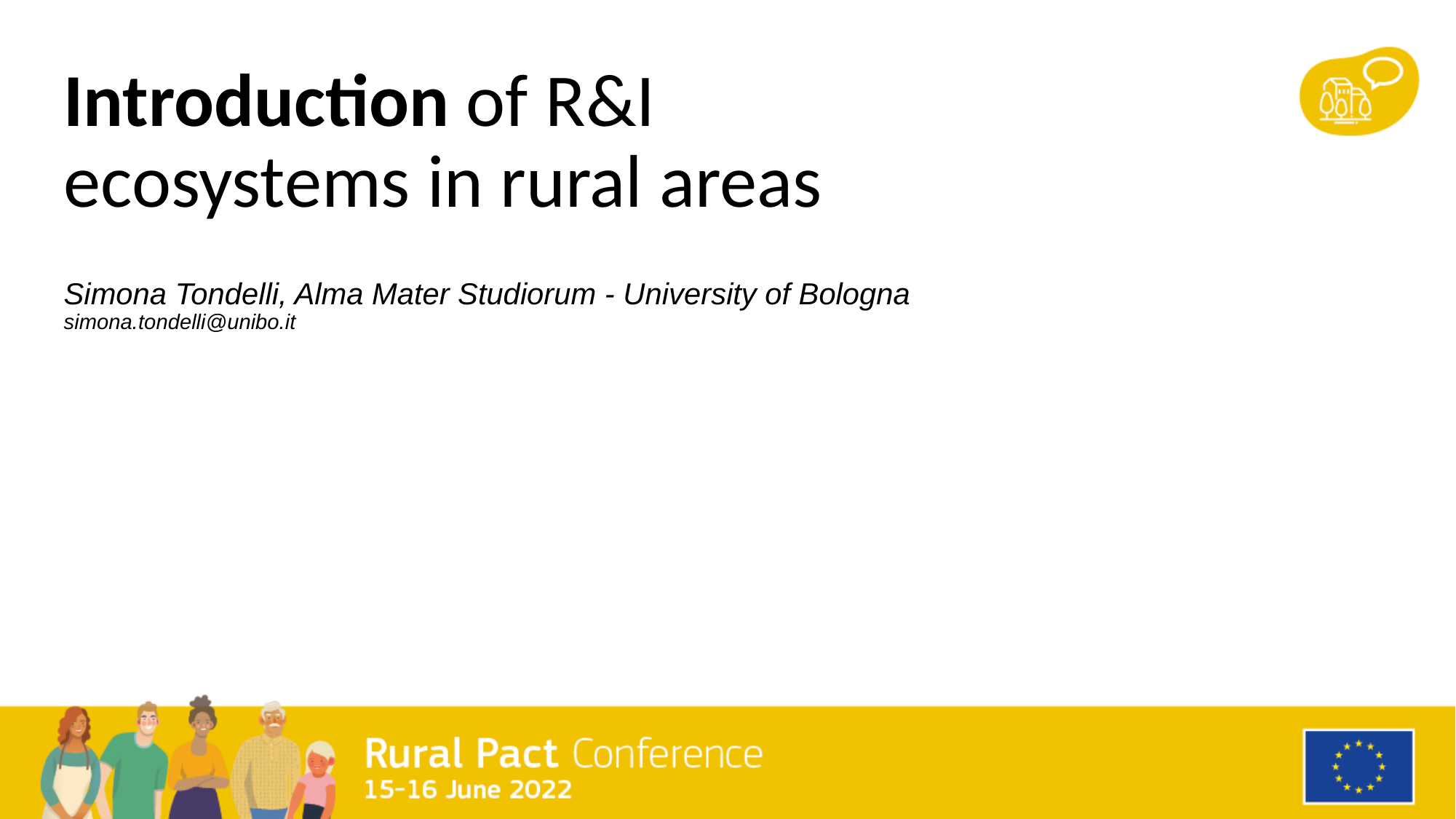

# Introduction of R&I ecosystems in rural areas
Simona Tondelli, Alma Mater Studiorum - University of Bologna
simona.tondelli@unibo.it